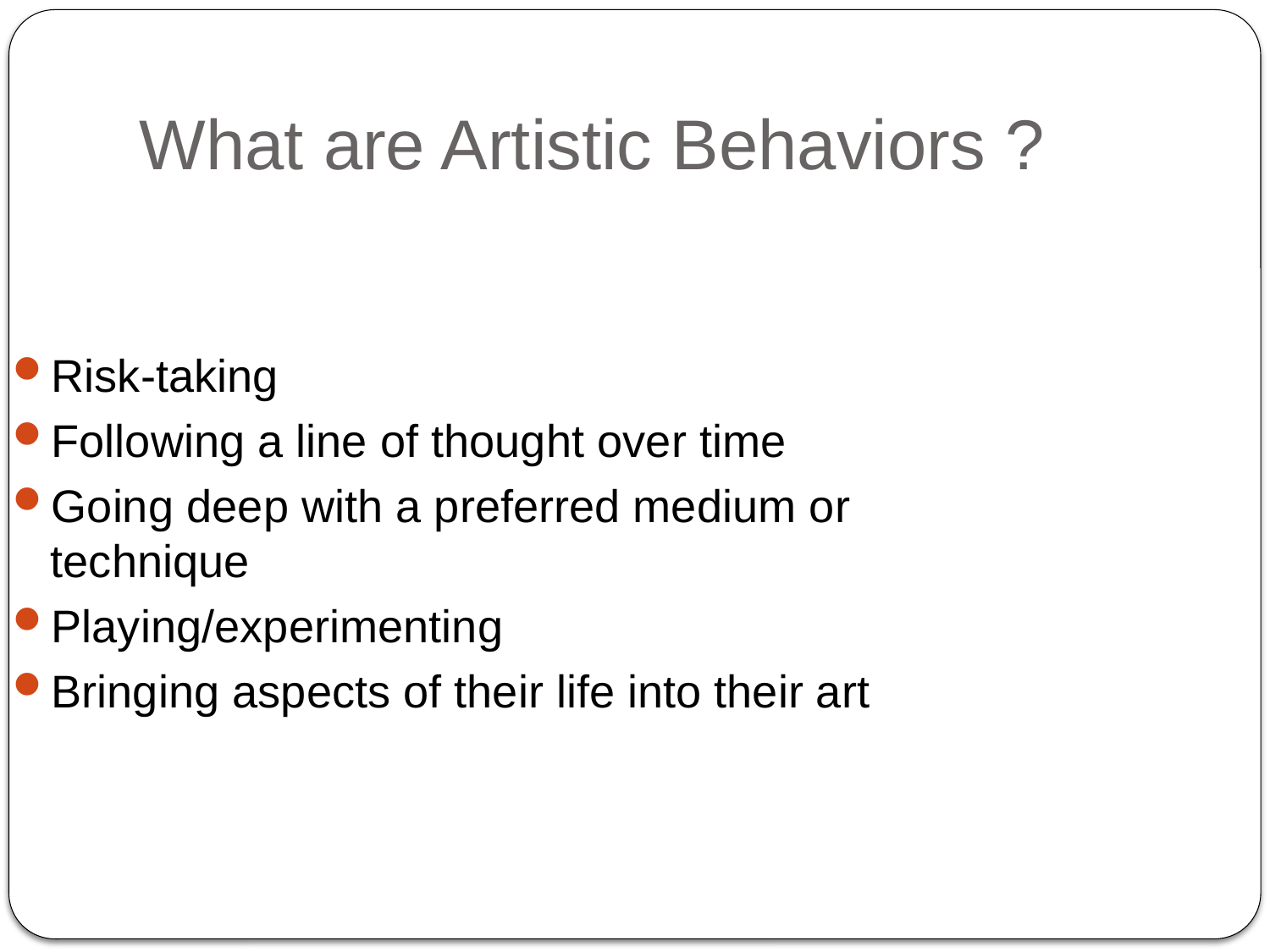

# What are Artistic Behaviors ?
Risk-taking
Following a line of thought over time
Going deep with a preferred medium or technique
Playing/experimenting
Bringing aspects of their life into their art